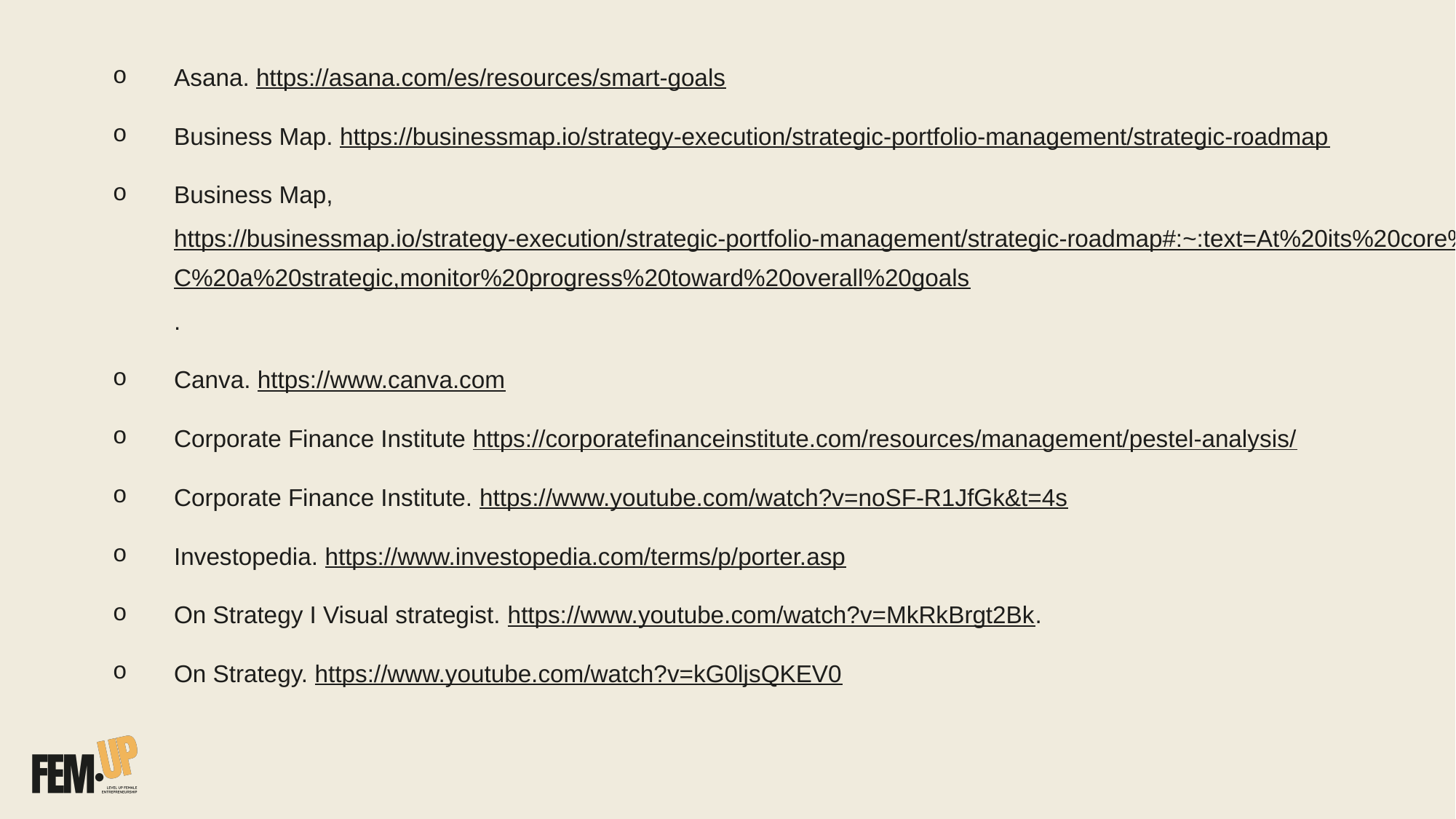

Asana. https://asana.com/es/resources/smart-goals
Business Map. https://businessmap.io/strategy-execution/strategic-portfolio-management/strategic-roadmap
Business Map, https://businessmap.io/strategy-execution/strategic-portfolio-management/strategic-roadmap#:~:text=At%20its%20core%2C%20a%20strategic,monitor%20progress%20toward%20overall%20goals.
Canva. https://www.canva.com
Corporate Finance Institute https://corporatefinanceinstitute.com/resources/management/pestel-analysis/
Corporate Finance Institute. https://www.youtube.com/watch?v=noSF-R1JfGk&t=4s
Investopedia. https://www.investopedia.com/terms/p/porter.asp
On Strategy I Visual strategist. https://www.youtube.com/watch?v=MkRkBrgt2Bk.
On Strategy. https://www.youtube.com/watch?v=kG0ljsQKEV0